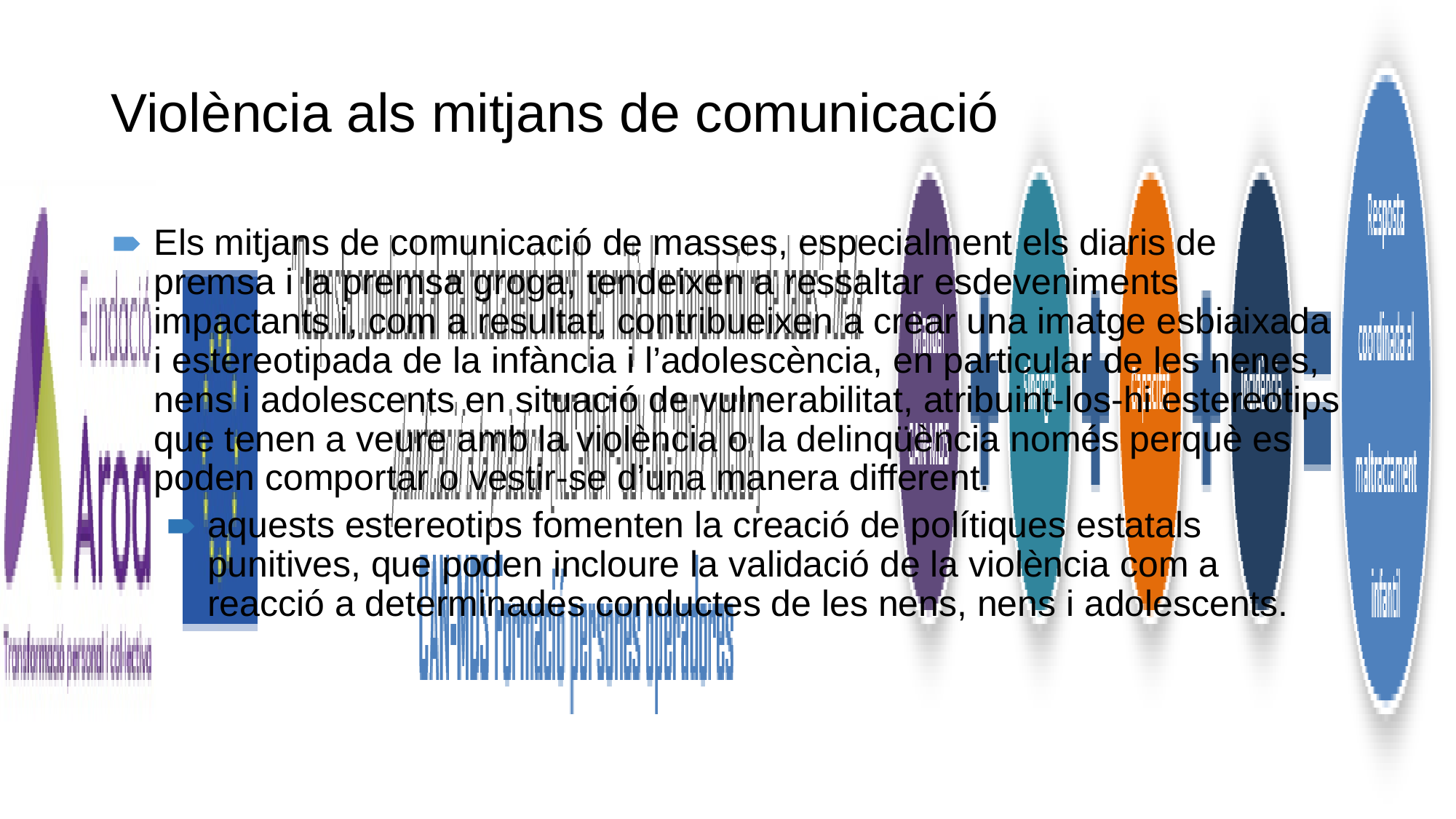

# Violència als mitjans de comunicació
Els mitjans de comunicació de masses, especialment els diaris de premsa i la premsa groga, tendeixen a ressaltar esdeveniments impactants i, com a resultat, contribueixen a crear una imatge esbiaixada i estereotipada de la infància i l’adolescència, en particular de les nenes, nens i adolescents en situació de vulnerabilitat, atribuint-los-hi estereotips que tenen a veure amb la violència o la delinqüència només perquè es poden comportar o vestir-se d’una manera different.
aquests estereotips fomenten la creació de polítiques estatals punitives, que poden incloure la validació de la violència com a reacció a determinades conductes de les nens, nens i adolescents.